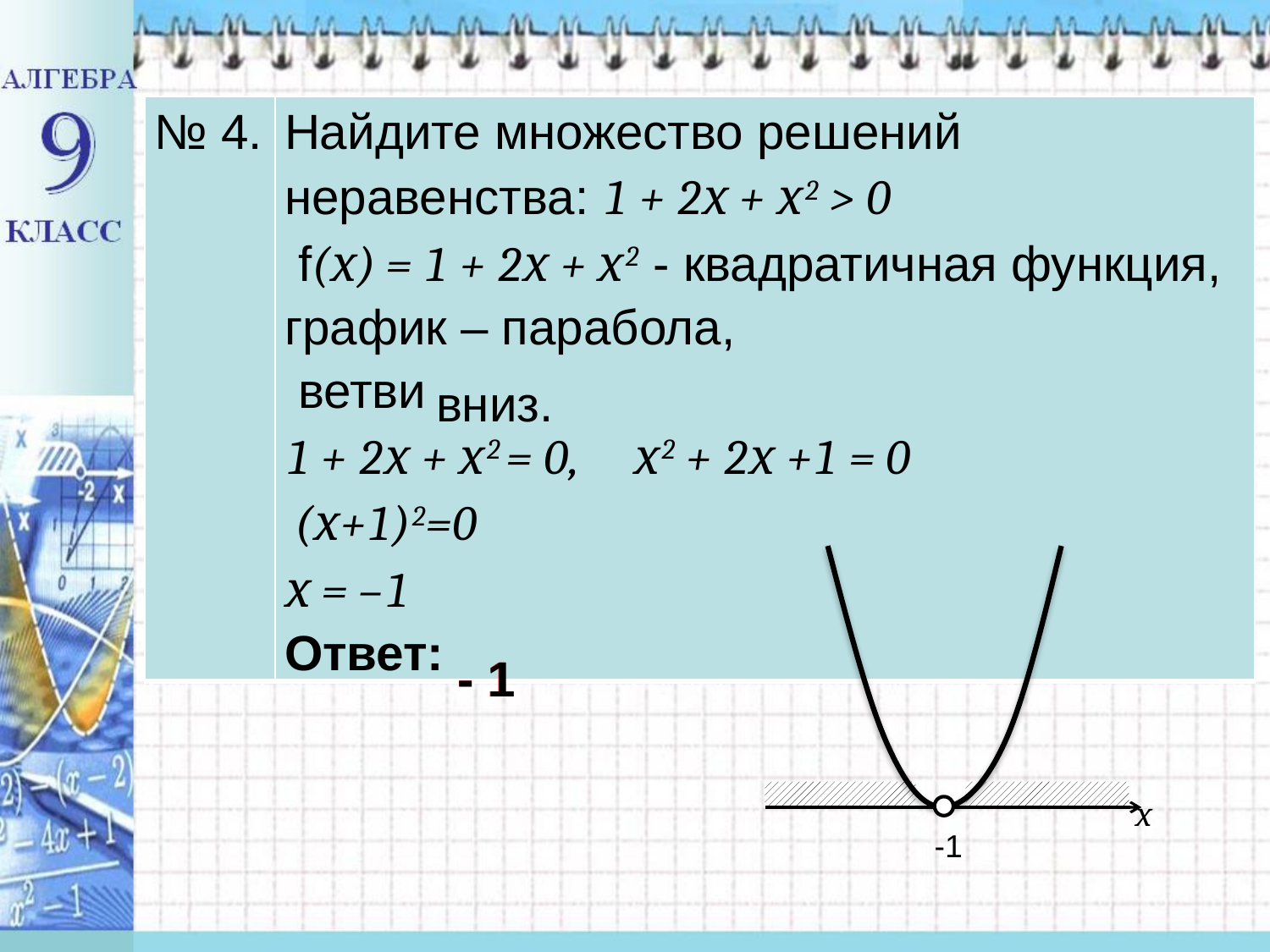

| № 4. | Найдите множество решений неравенства: 1 + 2х + х2 > 0 f(х) = 1 + 2х + х2 - квадратичная функция, график – парабола, ветви 1 + 2х + х2 = 0, х2 + 2х +1 = 0 (х+1)2=0 х = –1 Ответ: |
| --- | --- |
вниз.

х
-1
- 1
- 1